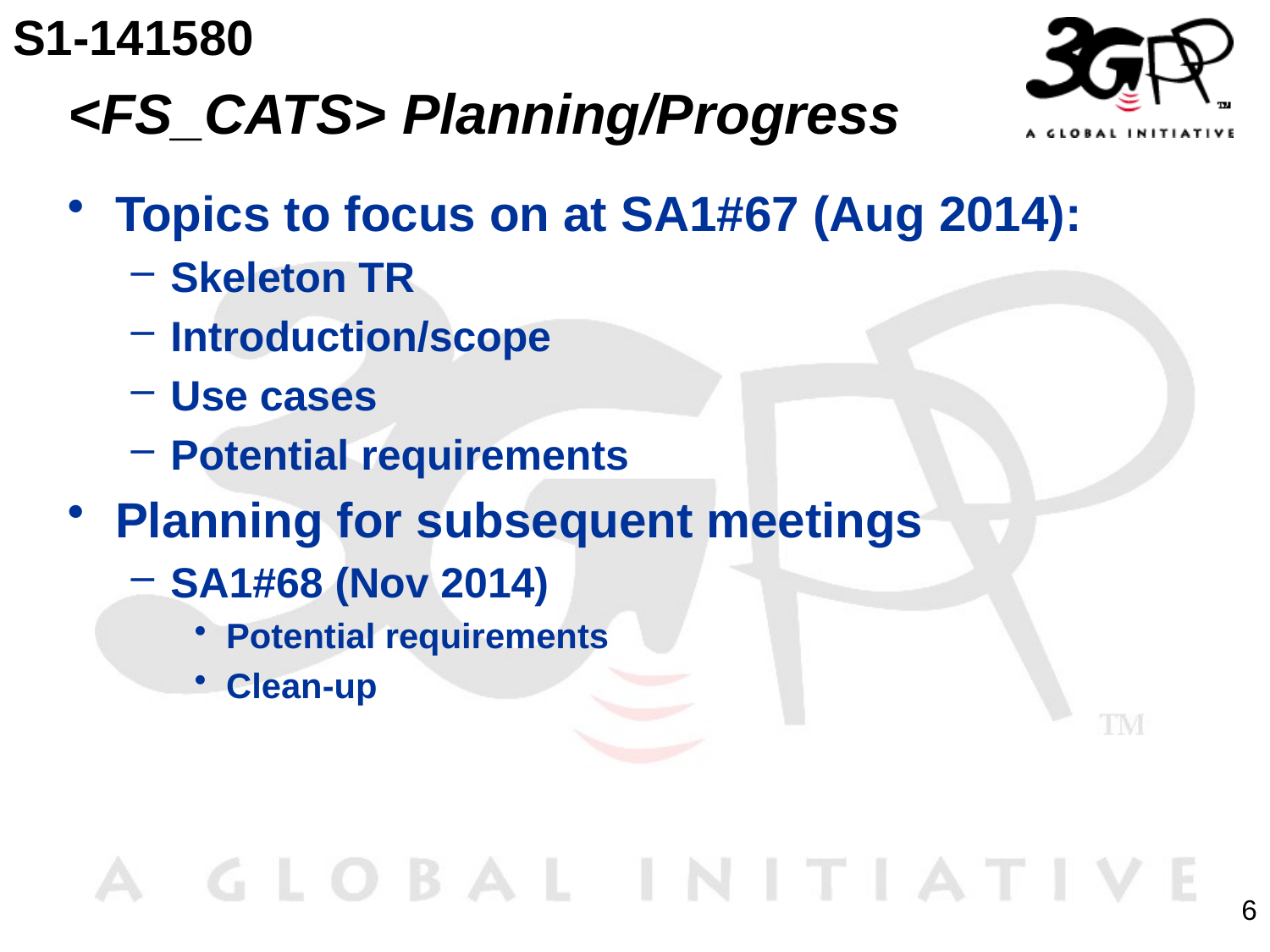

S1-141580
# <FS_CATS> Planning/Progress
Topics to focus on at SA1#67 (Aug 2014):
Skeleton TR
Introduction/scope
Use cases
Potential requirements
Planning for subsequent meetings
SA1#68 (Nov 2014)
Potential requirements
Clean-up
6